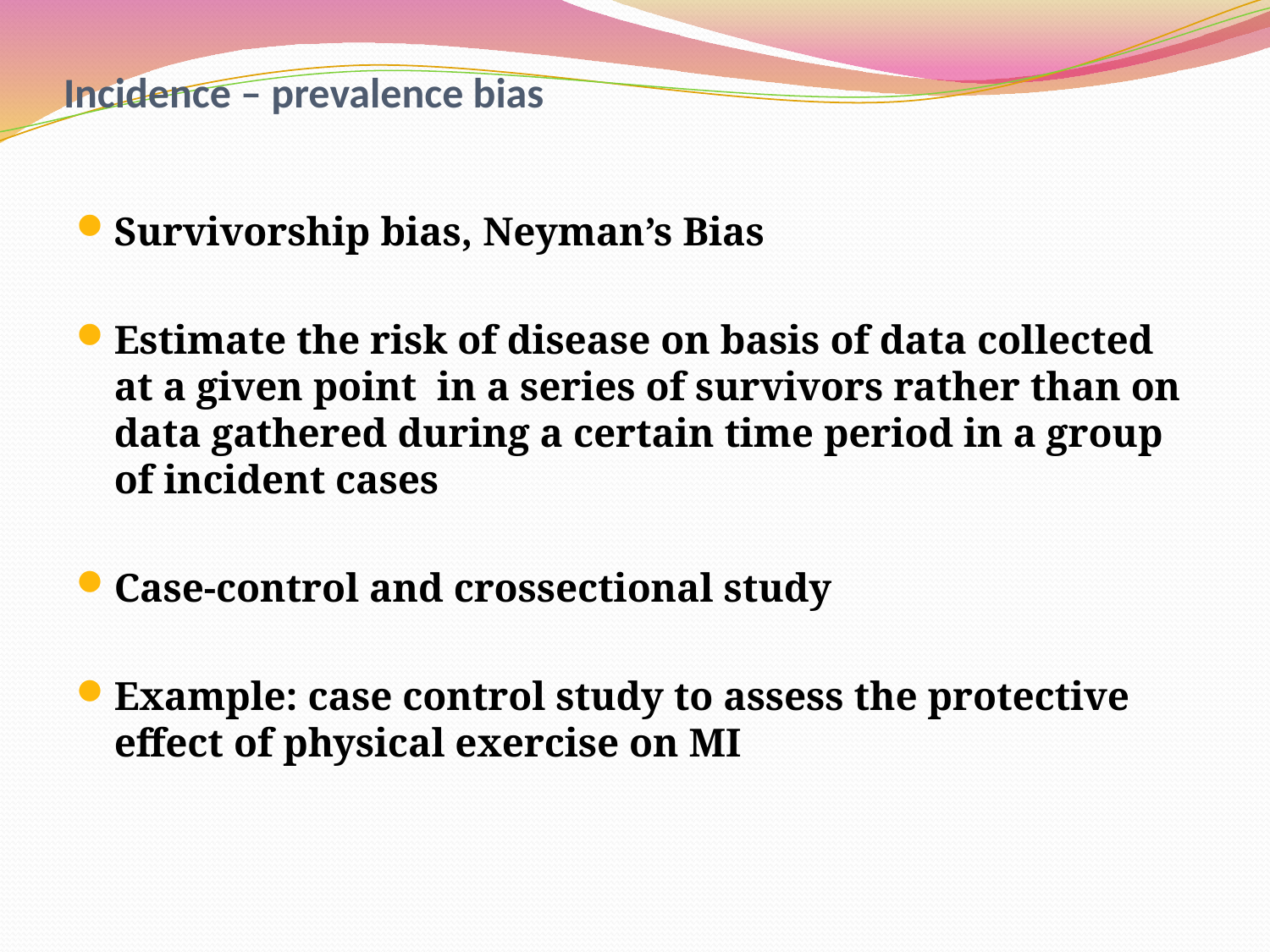

# Incidence – prevalence bias
Survivorship bias, Neyman’s Bias

Estimate the risk of disease on basis of data collected at a given point  in a series of survivors rather than on data gathered during a certain time period in a group of incident cases

Case-control and crossectional study

Example: case control study to assess the protective effect of physical exercise on MI